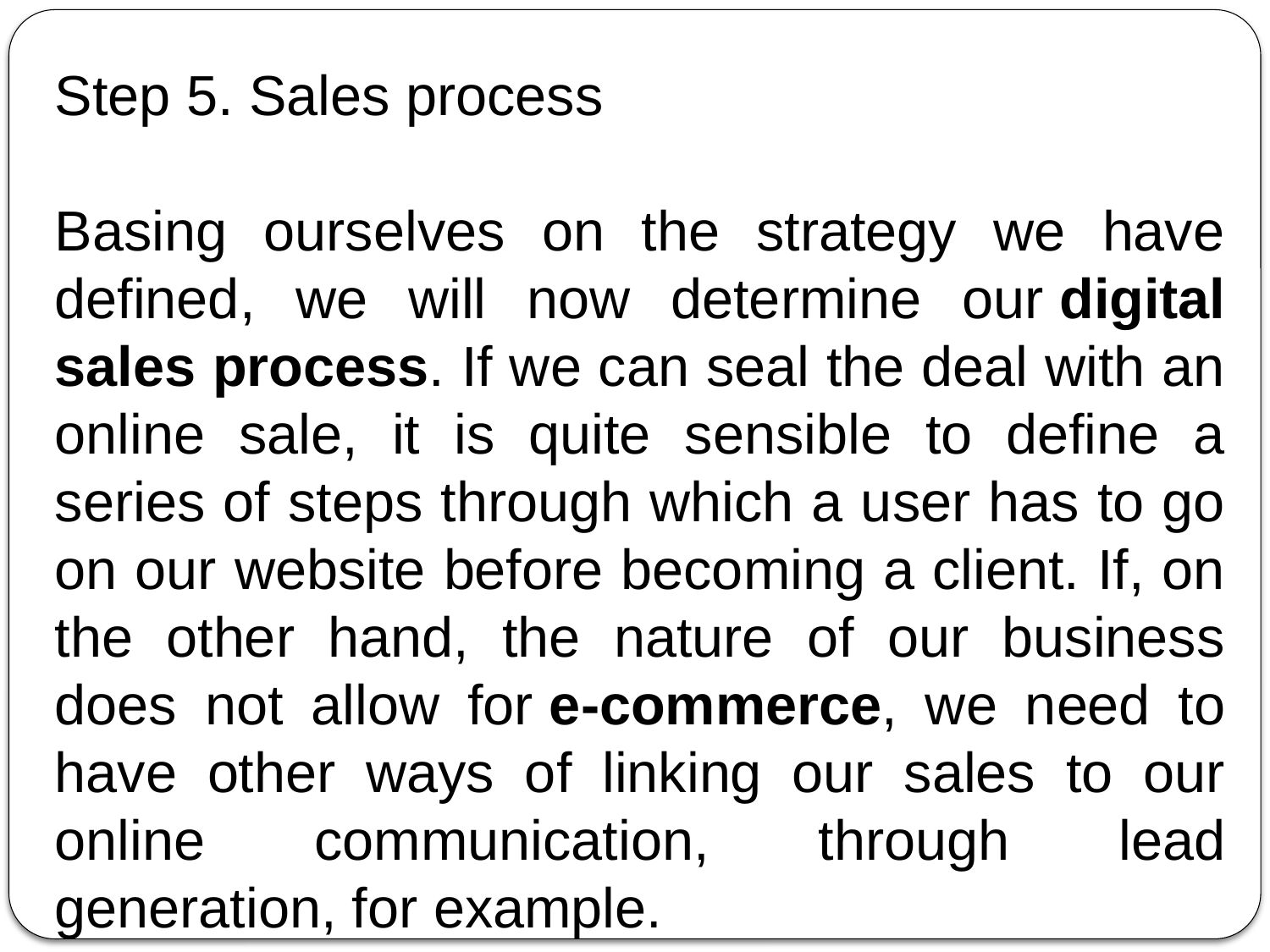

Step 5. Sales process

Basing ourselves on the strategy we have defined, we will now determine our digital sales process. If we can seal the deal with an online sale, it is quite sensible to define a series of steps through which a user has to go on our website before becoming a client. If, on the other hand, the nature of our business does not allow for e-commerce, we need to have other ways of linking our sales to our online communication, through lead generation, for example.